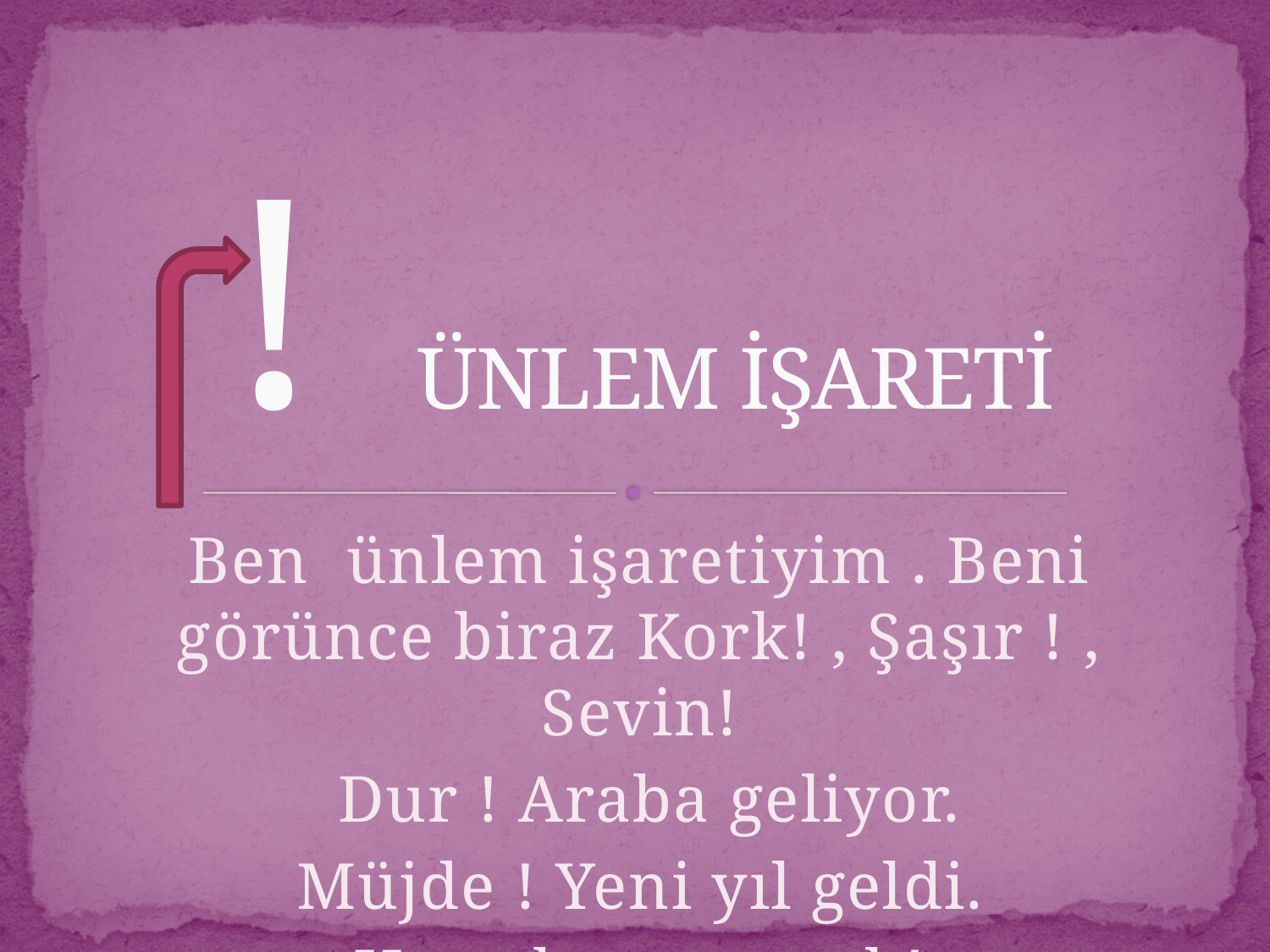

# !  ÜNLEM İŞARETİ

Ben  ünlem işaretiyim . Beni görünce biraz Kork! , Şaşır ! , Sevin!
 Dur ! Araba geliyor.
Müjde ! Yeni yıl geldi.
Hey , buraya  gel !